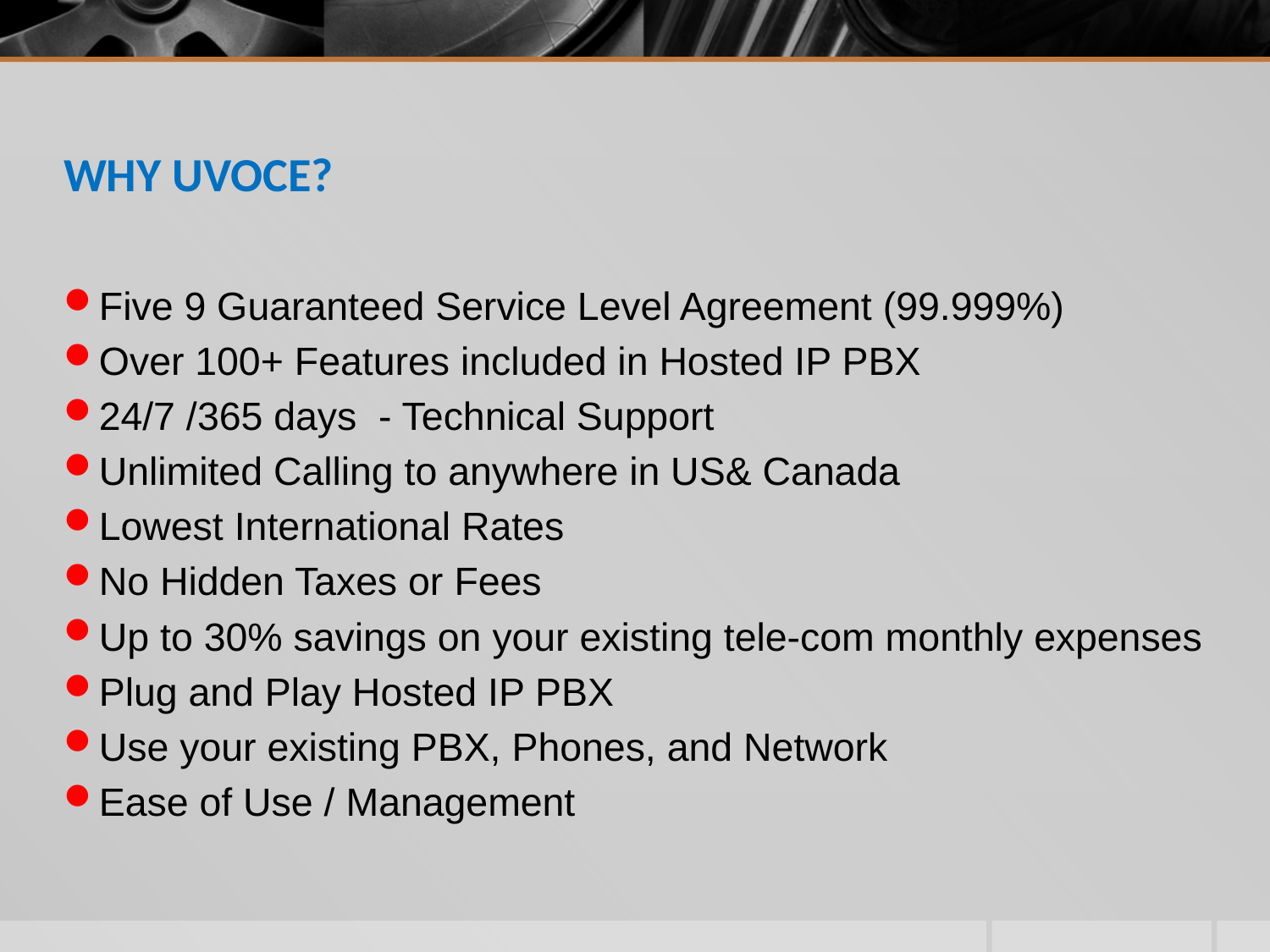

# WHY UVOCE?
Five 9 Guaranteed Service Level Agreement (99.999%)
Over 100+ Features included in Hosted IP PBX
24/7 /365 days  - Technical Support
Unlimited Calling to anywhere in US& Canada
Lowest International Rates
No Hidden Taxes or Fees
Up to 30% savings on your existing tele-com monthly expenses
Plug and Play Hosted IP PBX
Use your existing PBX, Phones, and Network
Ease of Use / Management